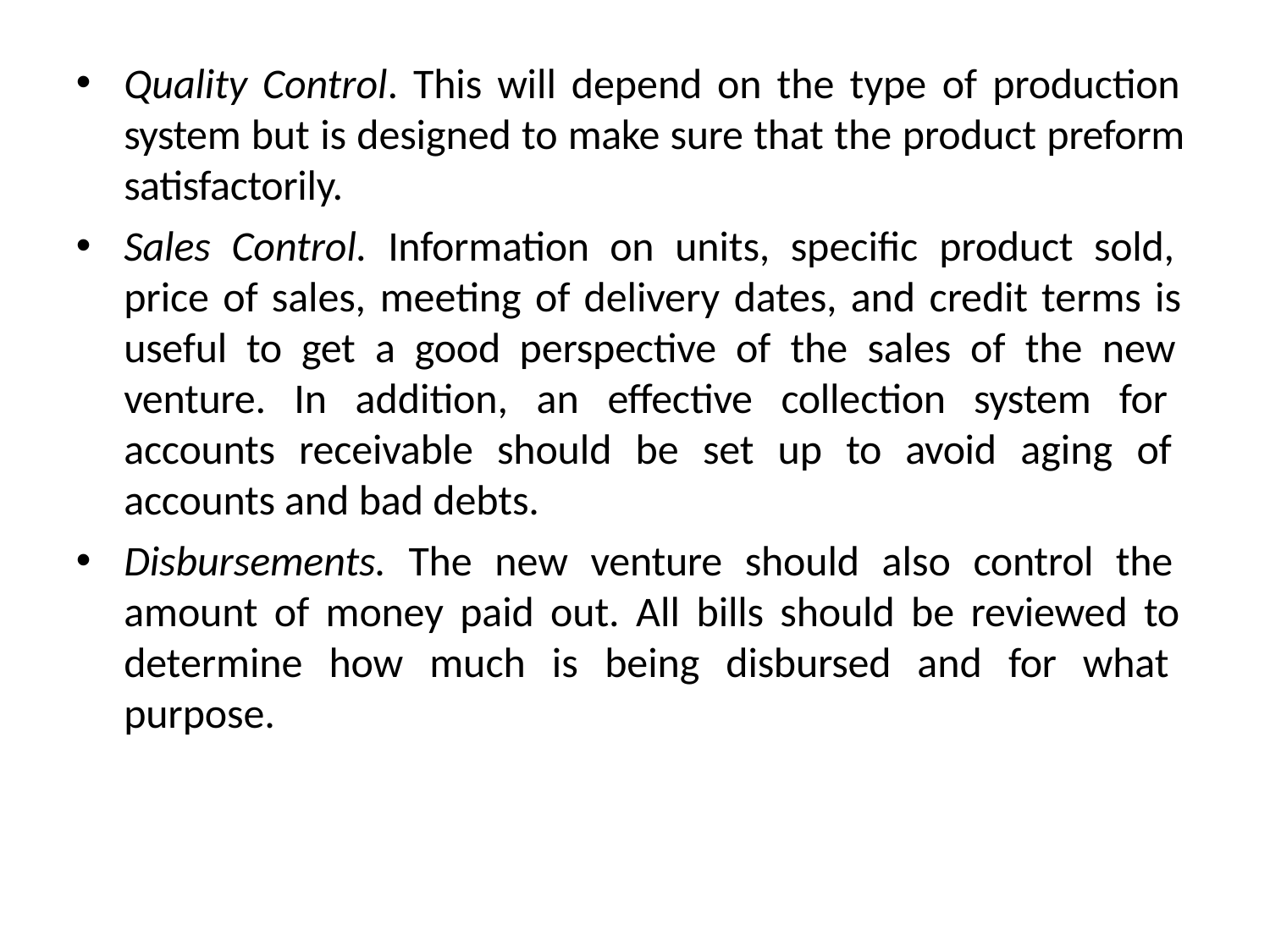

Quality Control. This will depend on the type of production  system but is designed to make sure that the product preform  satisfactorily.
Sales Control. Information on units, specific product sold,  price of sales, meeting of delivery dates, and credit terms is  useful to get a good perspective of the sales of the new  venture. In addition, an effective collection system for  accounts receivable should be set up to avoid aging of  accounts and bad debts.
Disbursements. The new venture should also control the  amount of money paid out. All bills should be reviewed to  determine how much is being disbursed and for what  purpose.